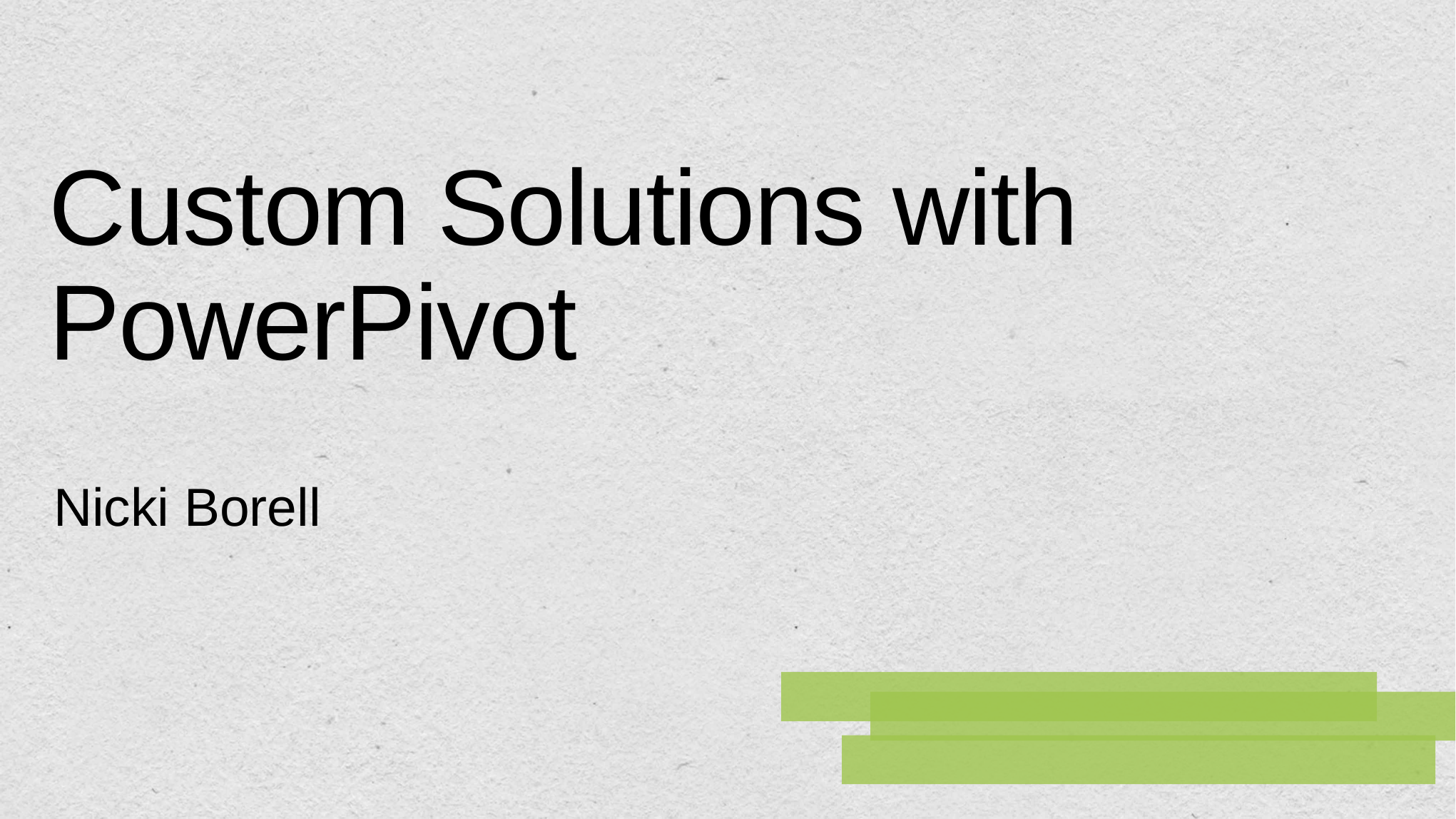

# Custom Solutions with PowerPivot
Nicki Borell